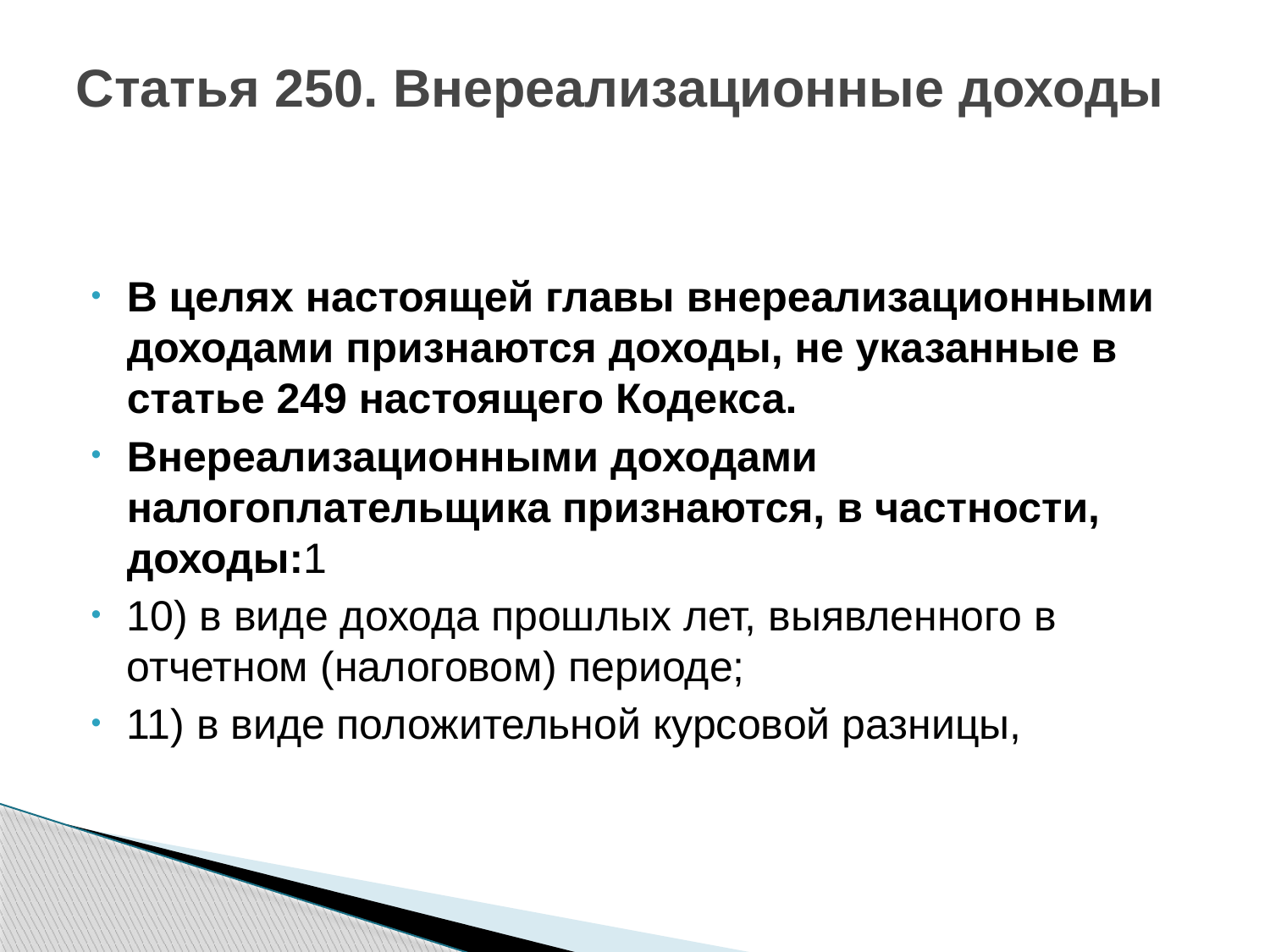

# Статья 250. Внереализационные доходы

В целях настоящей главы внереализационными доходами признаются доходы, не указанные в статье 249 настоящего Кодекса.
Внереализационными доходами налогоплательщика признаются, в частности, доходы:1
10) в виде дохода прошлых лет, выявленного в отчетном (налоговом) периоде;
11) в виде положительной курсовой разницы,